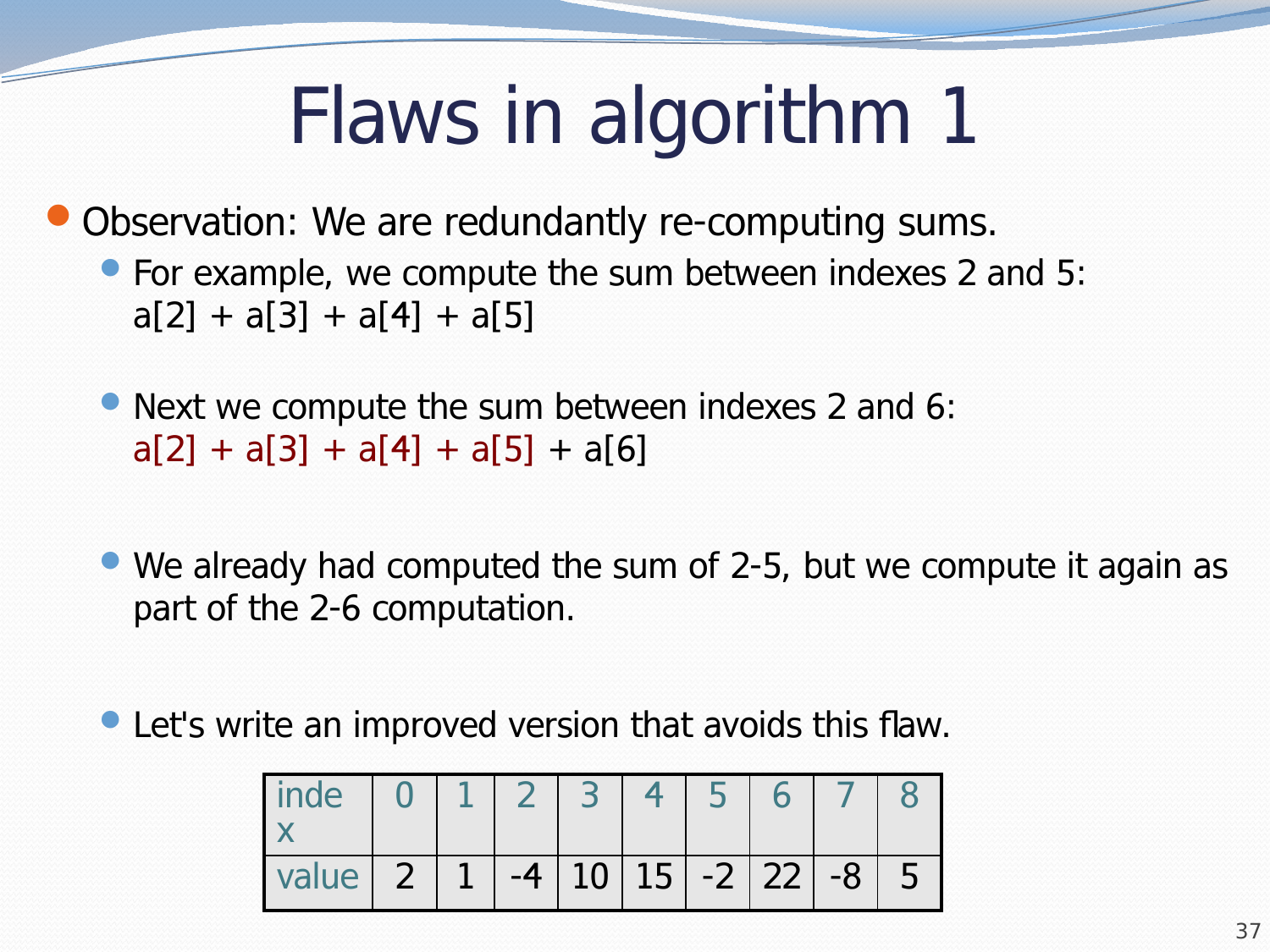

# Flaws in algorithm 1
Observation: We are redundantly re-computing sums.
For example, we compute the sum between indexes 2 and 5:
a[2] + a[3] + a[4] + a[5]
Next we compute the sum between indexes 2 and 6:
a[2] + a[3] + a[4] + a[5] + a[6]

We already had computed the sum of 2-5, but we compute it again as part of the 2-6 computation.

Let's write an improved version that avoids this flaw.
| index | 0 | 1 | 2 | 3 | 4 | 5 | 6 | 7 | 8 |
| --- | --- | --- | --- | --- | --- | --- | --- | --- | --- |
| value | 2 | 1 | -4 | 10 | 15 | -2 | 22 | -8 | 5 |